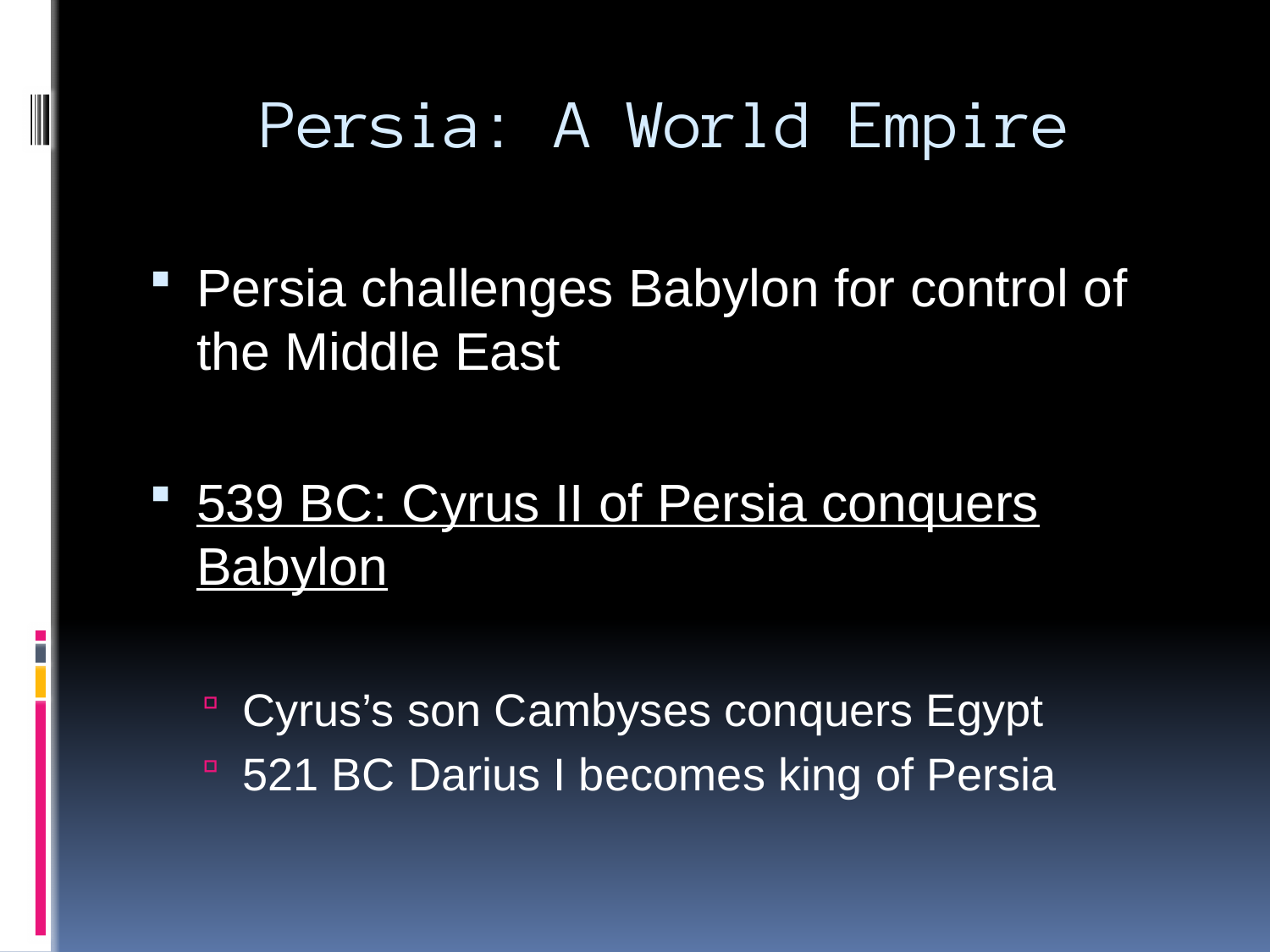

# Persia: A World Empire
Persia challenges Babylon for control of the Middle East

539 BC: Cyrus II of Persia conquers Babylon

Cyrus’s son Cambyses conquers Egypt
521 BC Darius I becomes king of Persia